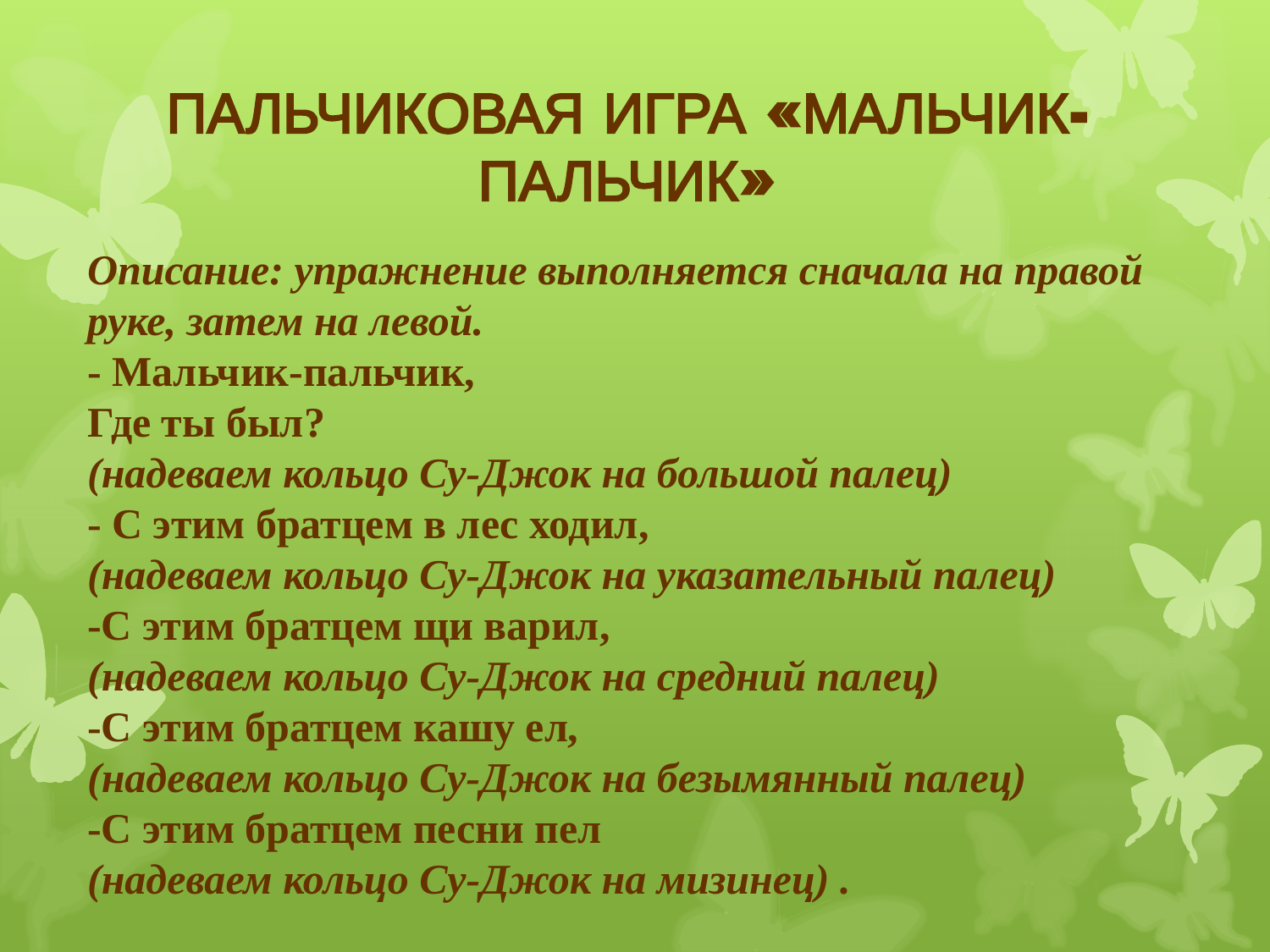

# ПАЛЬЧИКОВАЯ ИГРА «МАЛЬЧИК-ПАЛЬЧИК»
Описание: упражнение выполняется сначала на правой руке, затем на левой.
- Мальчик-пальчик,
Где ты был?
(надеваем кольцо Су-Джок на большой палец)
- С этим братцем в лес ходил,
(надеваем кольцо Су-Джок на указательный палец)
-С этим братцем щи варил,
(надеваем кольцо Су-Джок на средний палец)
-С этим братцем кашу ел,
(надеваем кольцо Су-Джок на безымянный палец)
-С этим братцем песни пел
(надеваем кольцо Су-Джок на мизинец) .